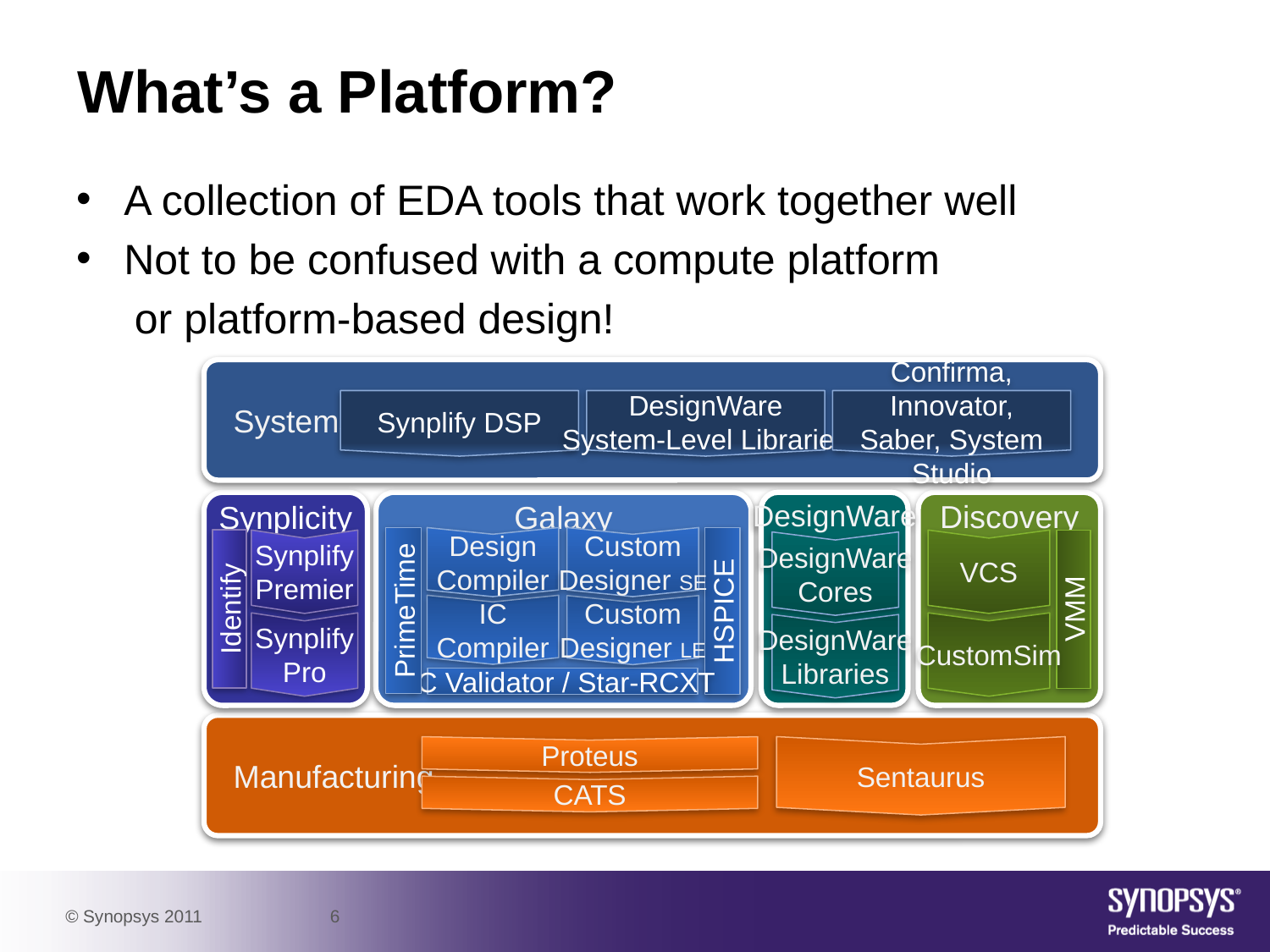

# What’s a Platform?

A collection of EDA tools that work together well
Not to be confused with a compute platform
      or platform-based design!
DesignWare
System-Level Libraries
Synplify DSP
Confirma, Innovator,
Saber, System Studio
Systems
Synplicity
Synplify
Premier
Identify
Synplify
Pro
Galaxy
Design
Compiler
Custom
Designer SE
PrimeTime
HSPICE
IC
Compiler
Custom
Designer LE
IC Validator / Star-RCXT
DesignWare
DesignWare
Cores
DesignWare
Libraries
Discovery
VCS
VMM
CustomSim
Proteus
CATS
Sentaurus
Manufacturing